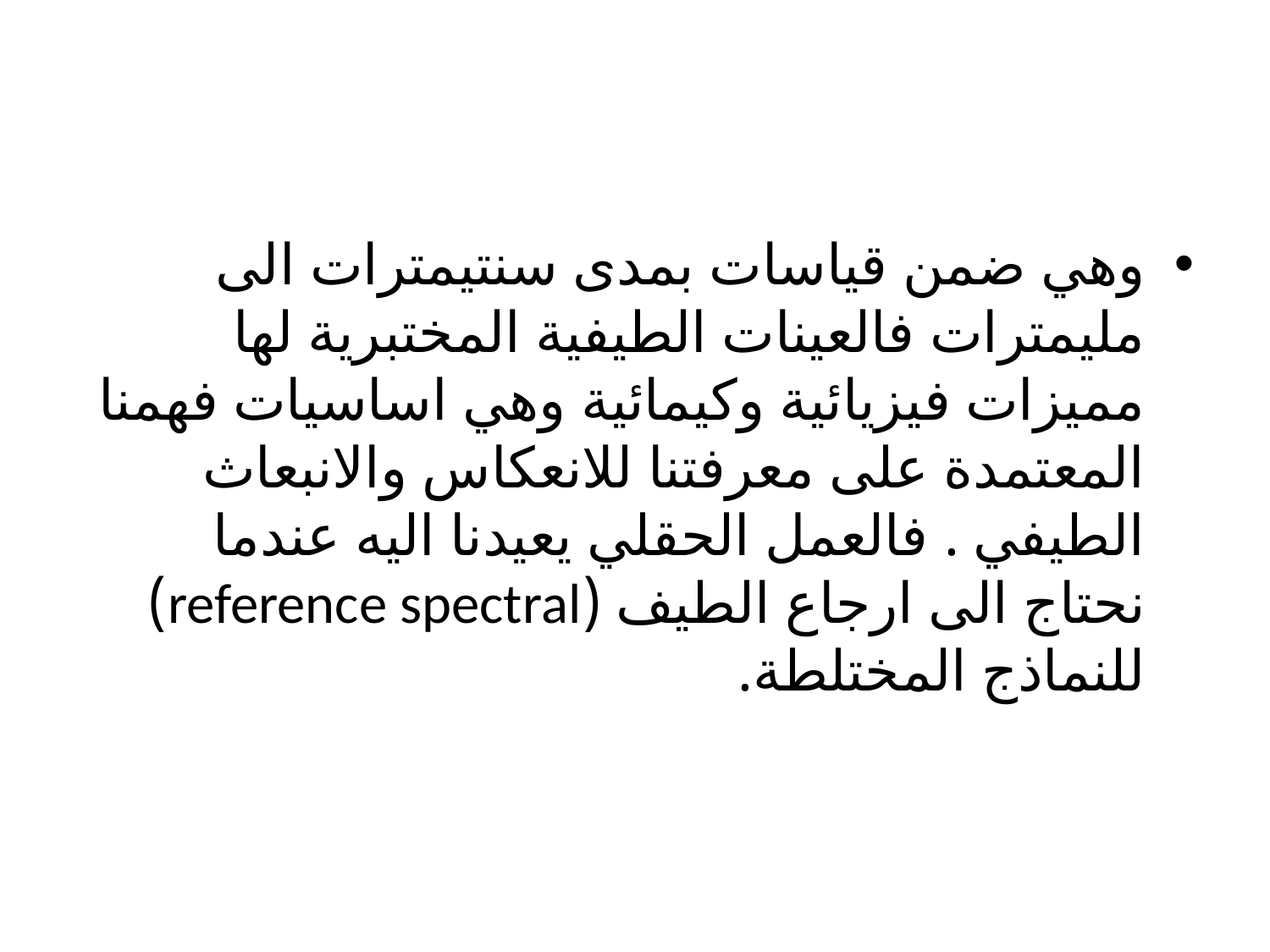

وهي ضمن قياسات بمدى سنتيمترات الى مليمترات فالعينات الطيفية المختبرية لها مميزات فيزيائية وكيمائية وهي اساسيات فهمنا المعتمدة على معرفتنا للانعكاس والانبعاث الطيفي . فالعمل الحقلي يعيدنا اليه عندما نحتاج الى ارجاع الطيف (reference spectral) للنماذج المختلطة.